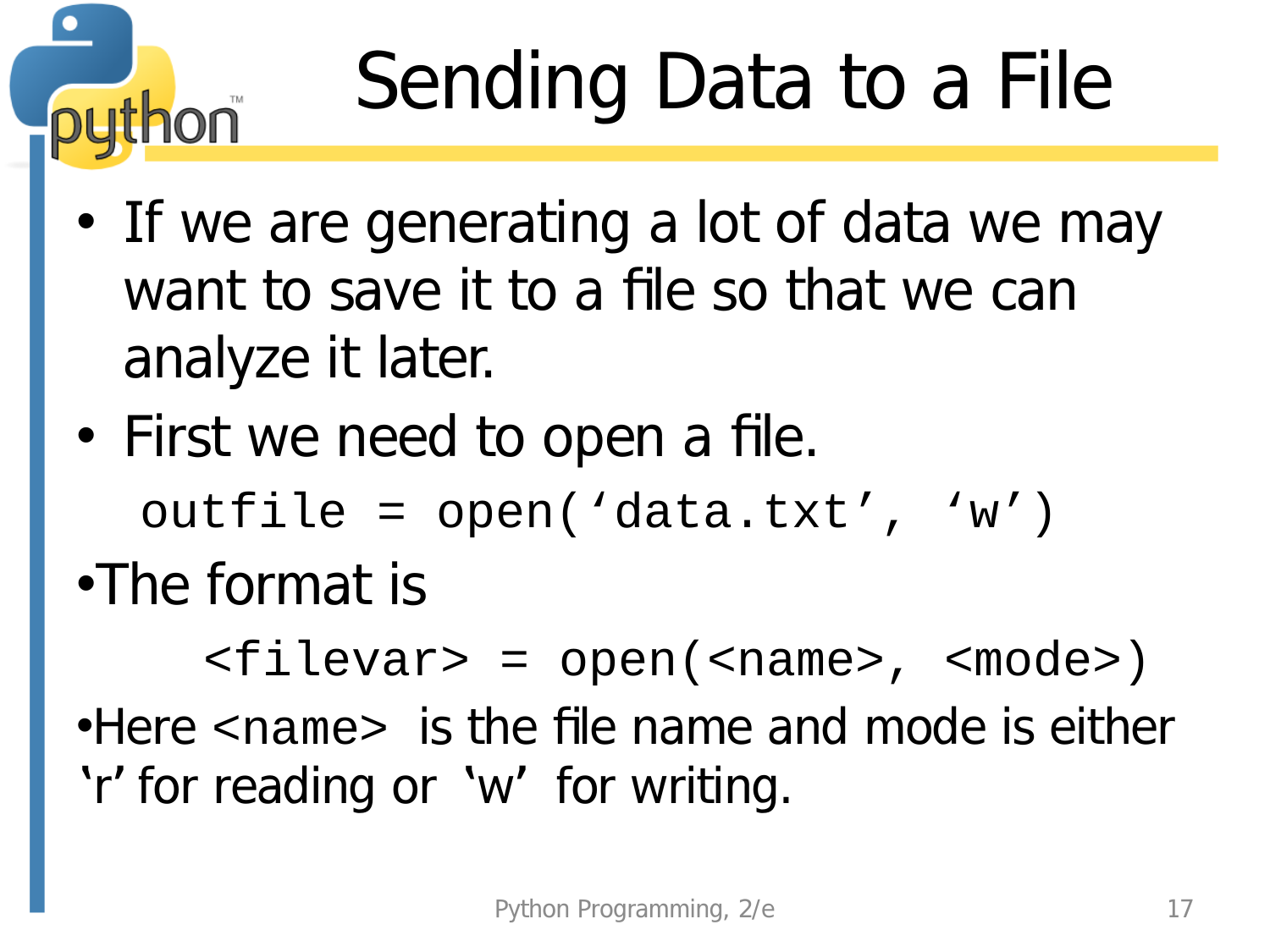

# Sending Data to a File
If we are generating a lot of data we may want to save it to a file so that we can analyze it later.
First we need to open a file.
outfile = open(‘data.txt’, ‘w’)
The format is
	<filevar> = open(<name>, <mode>)
Here <name> is the file name and mode is either ‘r’ for reading or  ‘w’  for writing.

Python Programming, 2/e
17